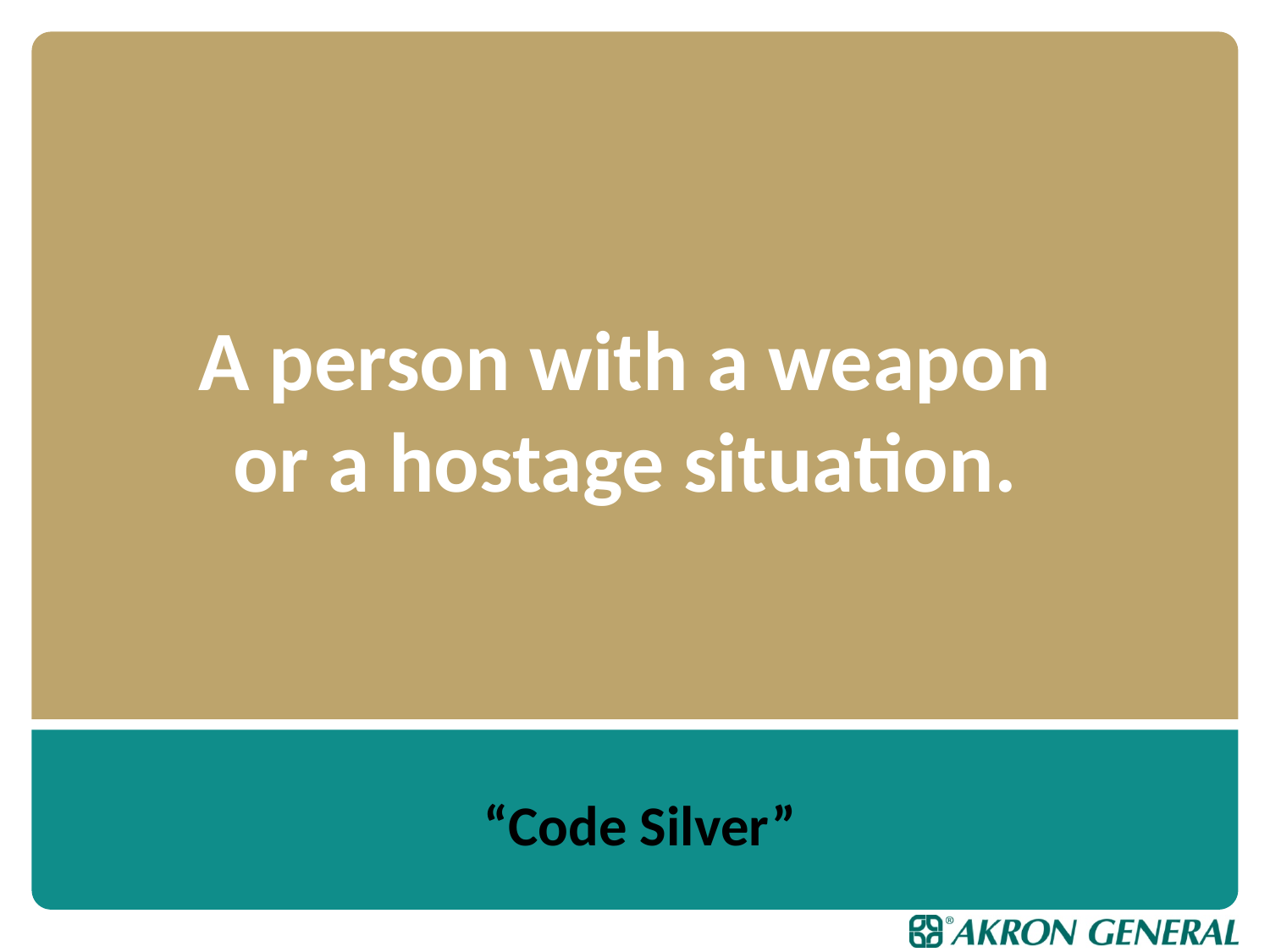

# A person with a weapon or a hostage situation.
“Code Silver”